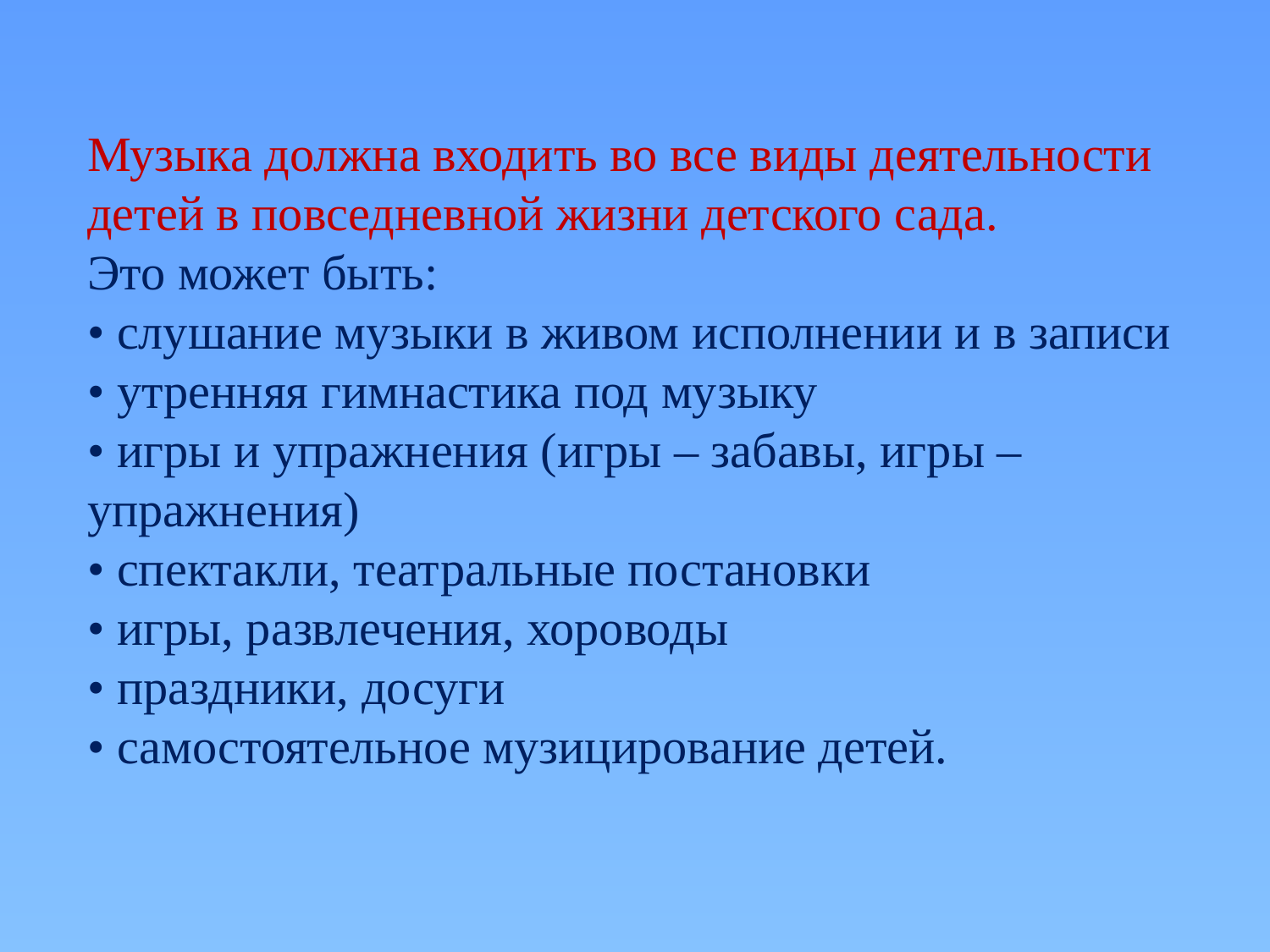

#
Музыка должна входить во все виды деятельности детей в повседневной жизни детского сада.
Это может быть:
• слушание музыки в живом исполнении и в записи
• утренняя гимнастика под музыку
• игры и упражнения (игры – забавы, игры – упражнения)
• спектакли, театральные постановки
• игры, развлечения, хороводы
• праздники, досуги
• самостоятельное музицирование детей.